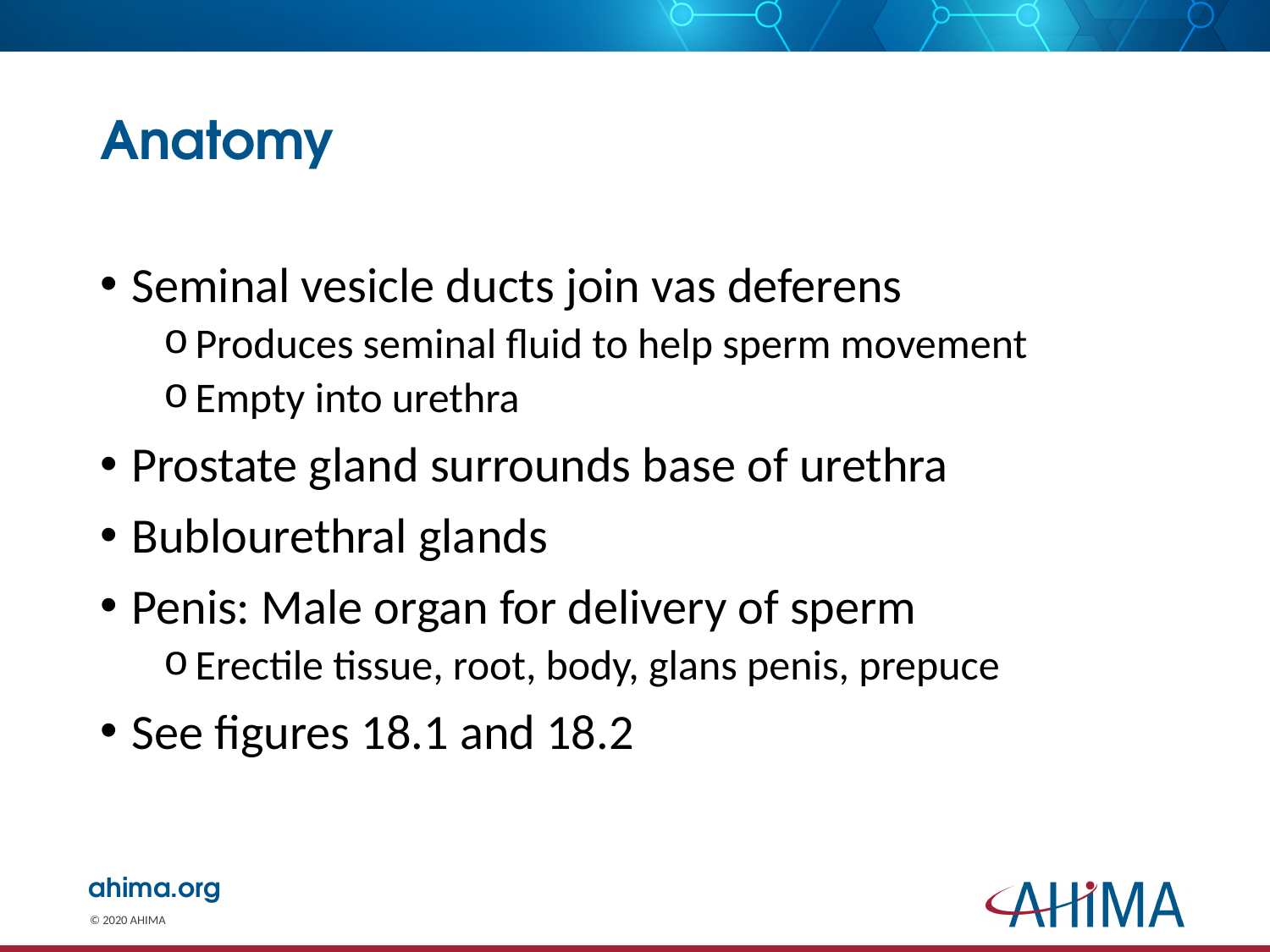

# Anatomy
Seminal vesicle ducts join vas deferens
Produces seminal fluid to help sperm movement
Empty into urethra
Prostate gland surrounds base of urethra
Bublourethral glands
Penis: Male organ for delivery of sperm
Erectile tissue, root, body, glans penis, prepuce
See figures 18.1 and 18.2